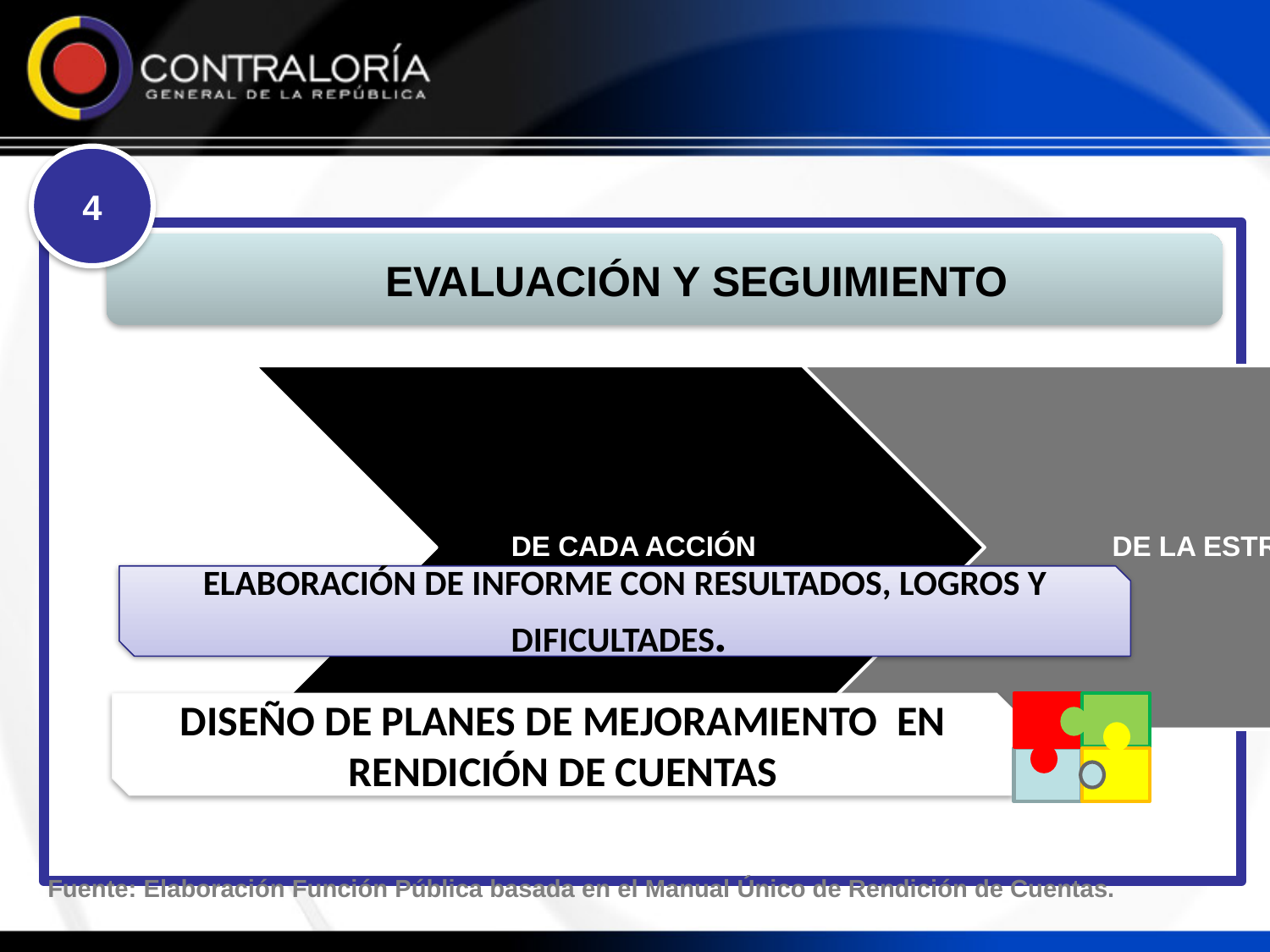

4

EVALUACIÓN Y SEGUIMIENTO
DE CADA ACCIÓN
DE LA ESTRATEGIA
EVALUACIONES EXTERNAS
ELABORACIÓN DE INFORME CON RESULTADOS, LOGROS Y DIFICULTADES.
DISEÑO DE PLANES DE MEJORAMIENTO  EN RENDICIÓN DE CUENTAS

Fuente: Elaboración Función Pública basada en el Manual Único de Rendición de Cuentas.